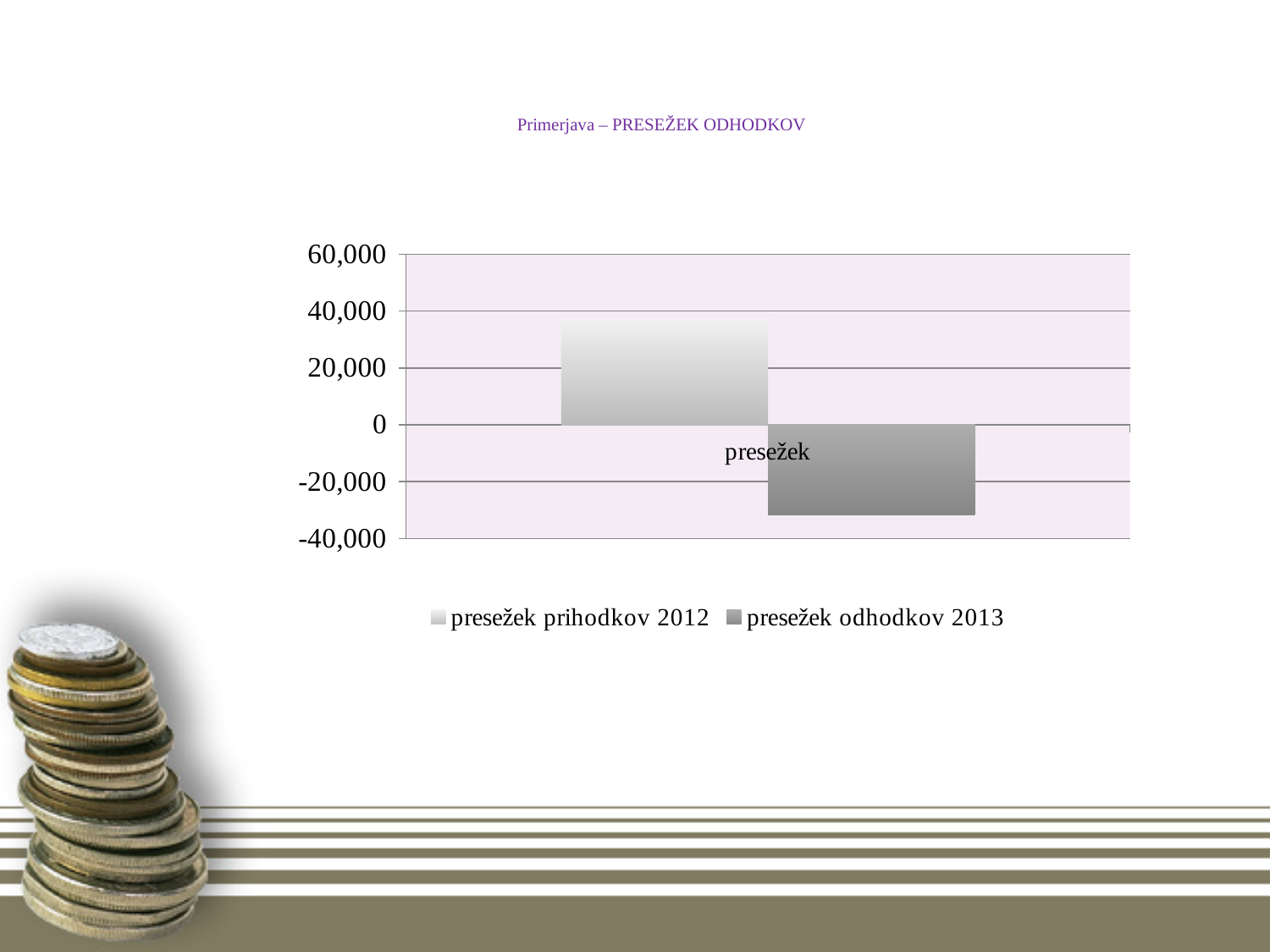

# Primerjava – PRESEŽEK ODHODKOV

### Chart

| Category | presežek prihodkov 2012 | presežek odhodkov 2013 |
|---|---|---|
| presežek | 37013.0 | -31647.0 |